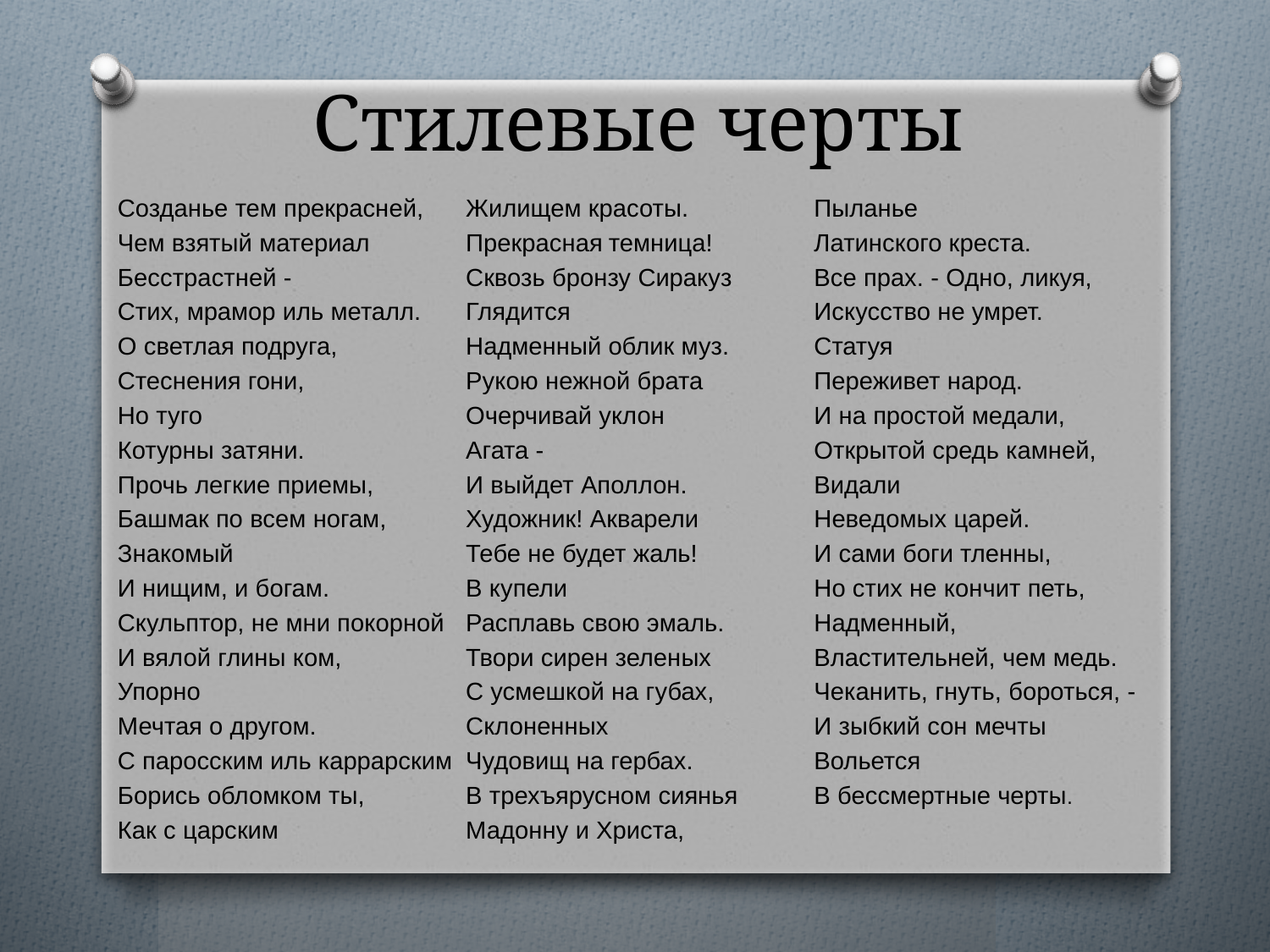

# Стилевые черты
Созданье тем прекрасней,
Чем взятый материал
Бесстрастней -
Стих, мрамор иль металл.
О светлая подруга,
Стеснения гони,
Но туго
Котурны затяни.
Прочь легкие приемы,
Башмак по всем ногам,
Знакомый
И нищим, и богам.
Скульптор, не мни покорной
И вялой глины ком,
Упорно
Мечтая о другом.
С паросским иль каррарским
Борись обломком ты,
Как с царским
Жилищем красоты.
Прекрасная темница!
Сквозь бронзу Сиракуз
Глядится
Надменный облик муз.
Рукою нежной брата
Очерчивай уклон
Агата -
И выйдет Аполлон.
Художник! Акварели
Тебе не будет жаль!
В купели
Расплавь свою эмаль.
Твори сирен зеленых
С усмешкой на губах,
Склоненных
Чудовищ на гербах.
В трехъярусном сиянья
Мадонну и Христа,
Пыланье
Латинского креста.
Все прах. - Одно, ликуя,
Искусство не умрет.
Статуя
Переживет народ.
И на простой медали,
Открытой средь камней,
Видали
Неведомых царей.
И сами боги тленны,
Но стих не кончит петь,
Надменный,
Властительней, чем медь.
Чеканить, гнуть, бороться, -
И зыбкий сон мечты
Вольется
В бессмертные черты.